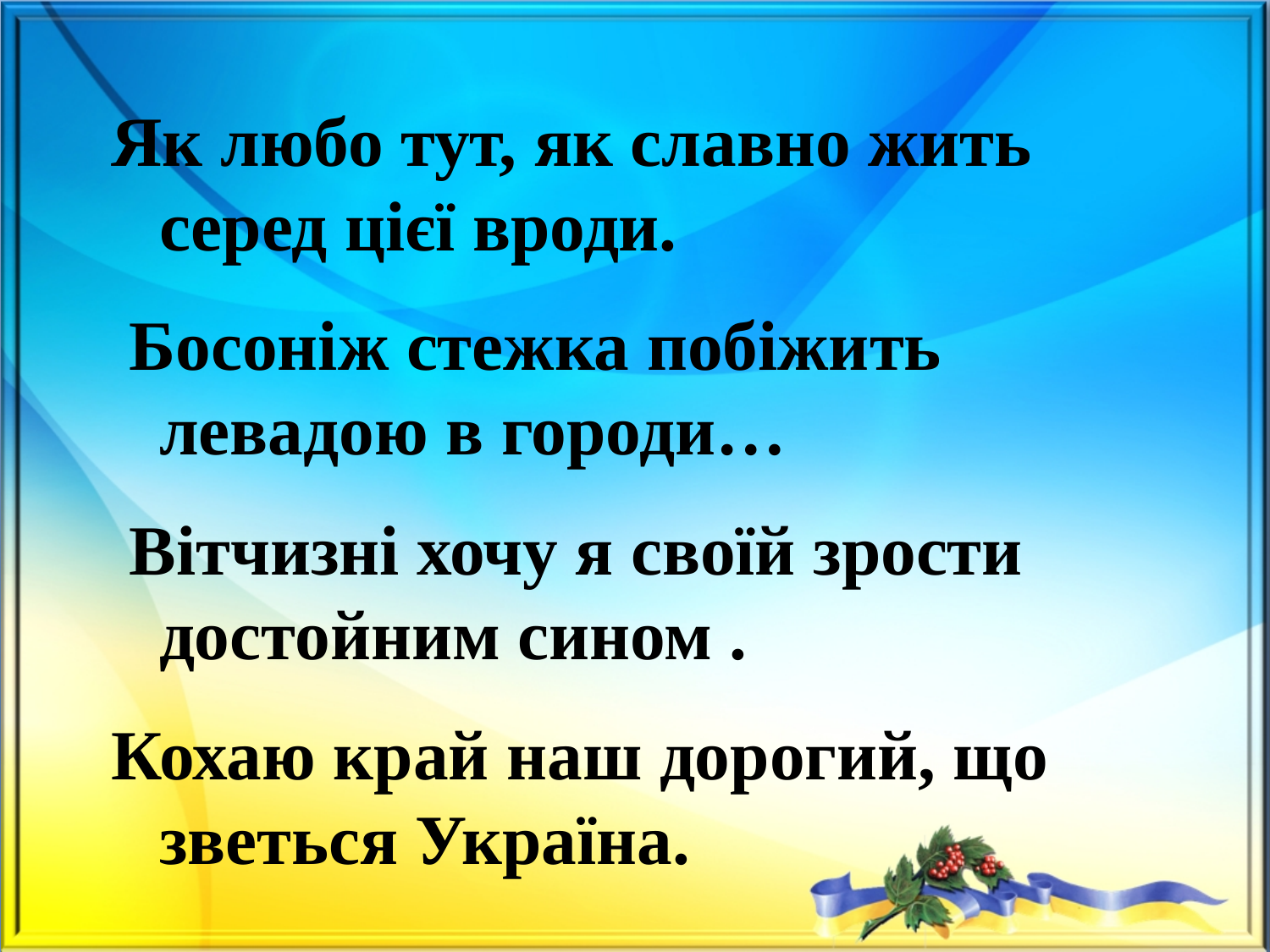

Як любо тут, як славно жить серед цієї вроди.
 Босоніж стежка побіжить левадою в городи…
 Вітчизні хочу я своїй зрости достойним сином .
Кохаю край наш дорогий, що зветься Україна.